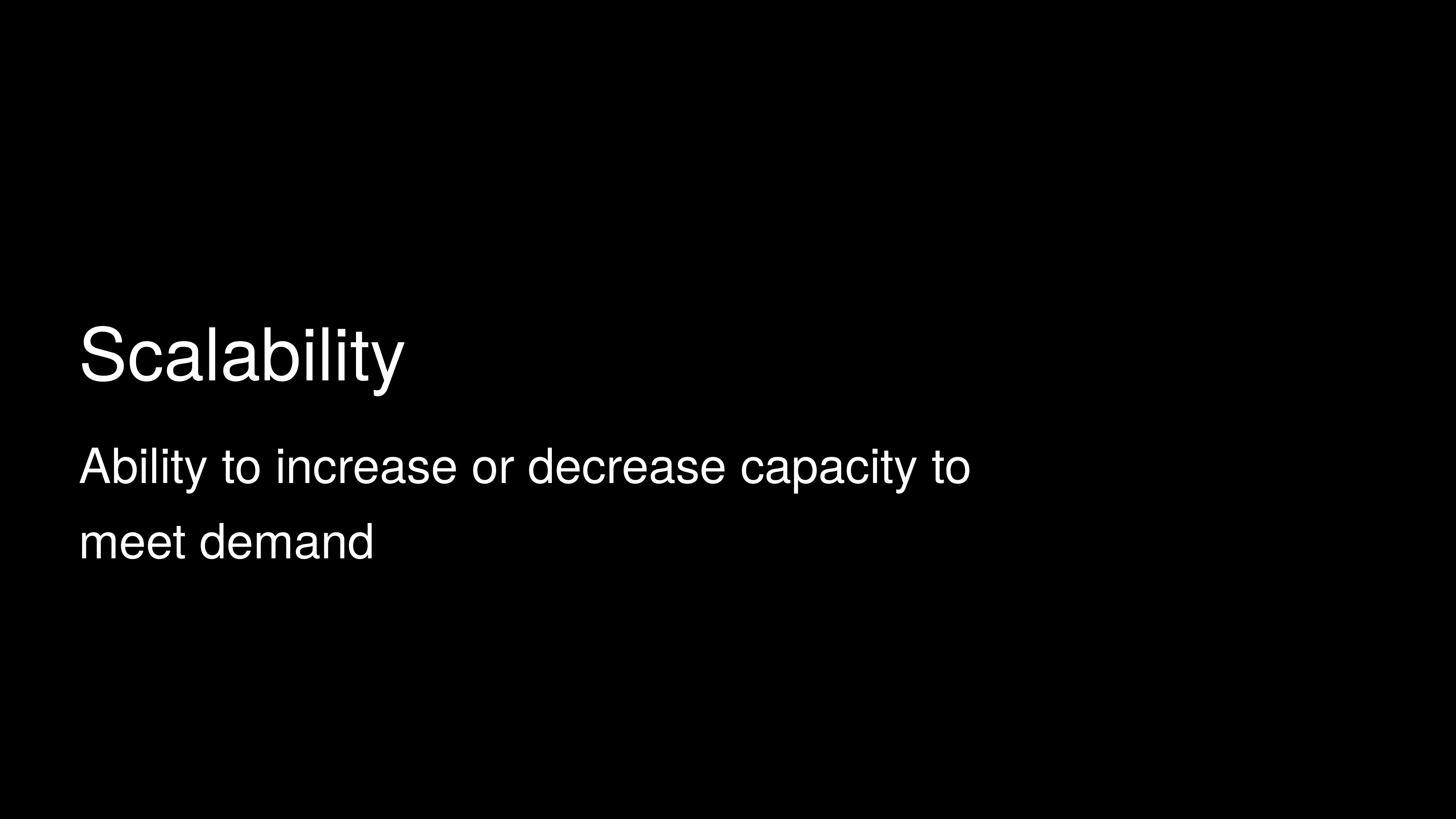

Scalability
Ability to increase or decrease capacity to meet demand